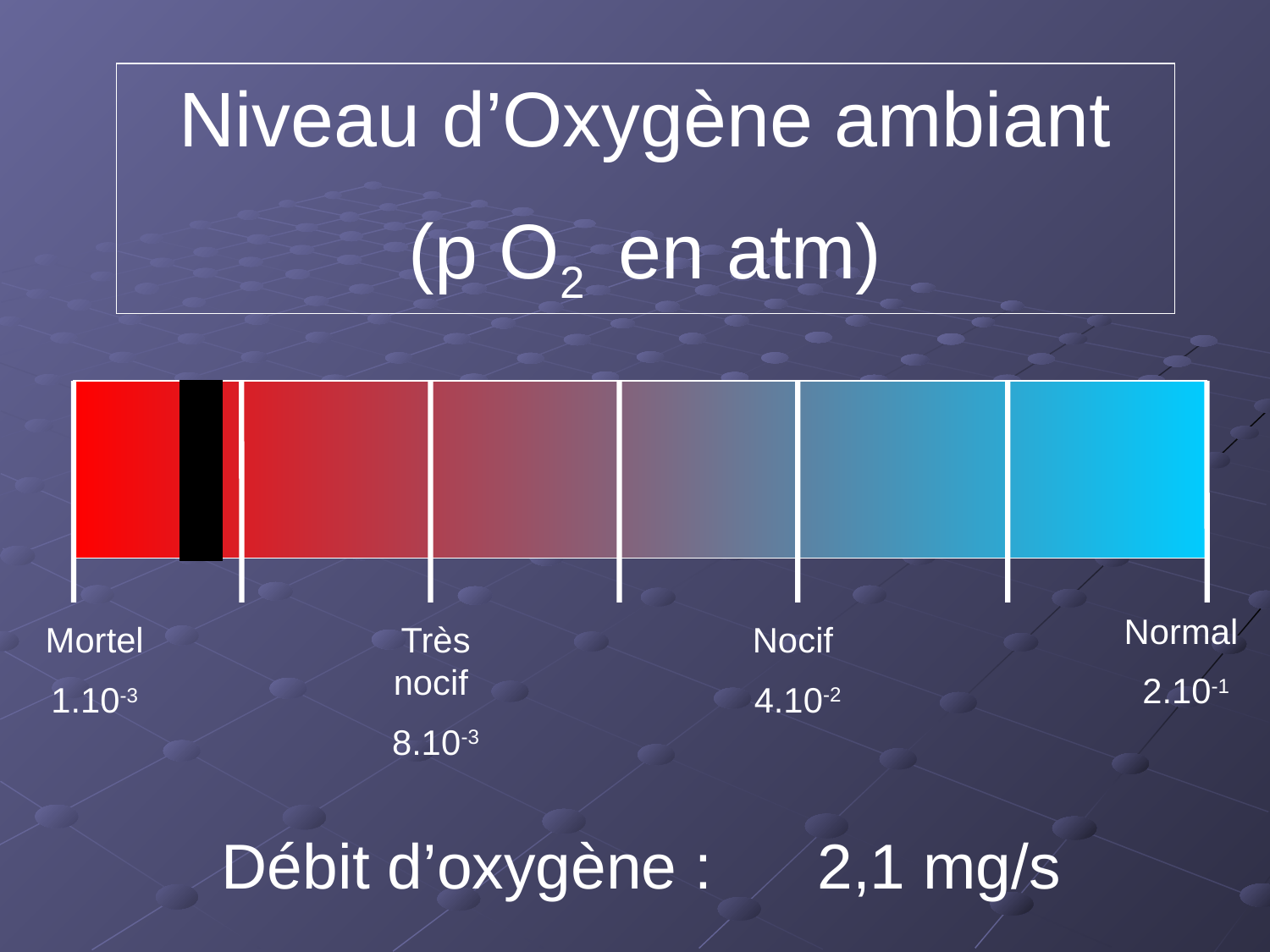

Niveau d’Oxygène ambiant
(p O2  en atm)

Normal
2.10-1
Très nocif
8.10-3
Nocif
4.10-2
Mortel
1.10-3

Débit d’oxygène :      2,1 mg/s